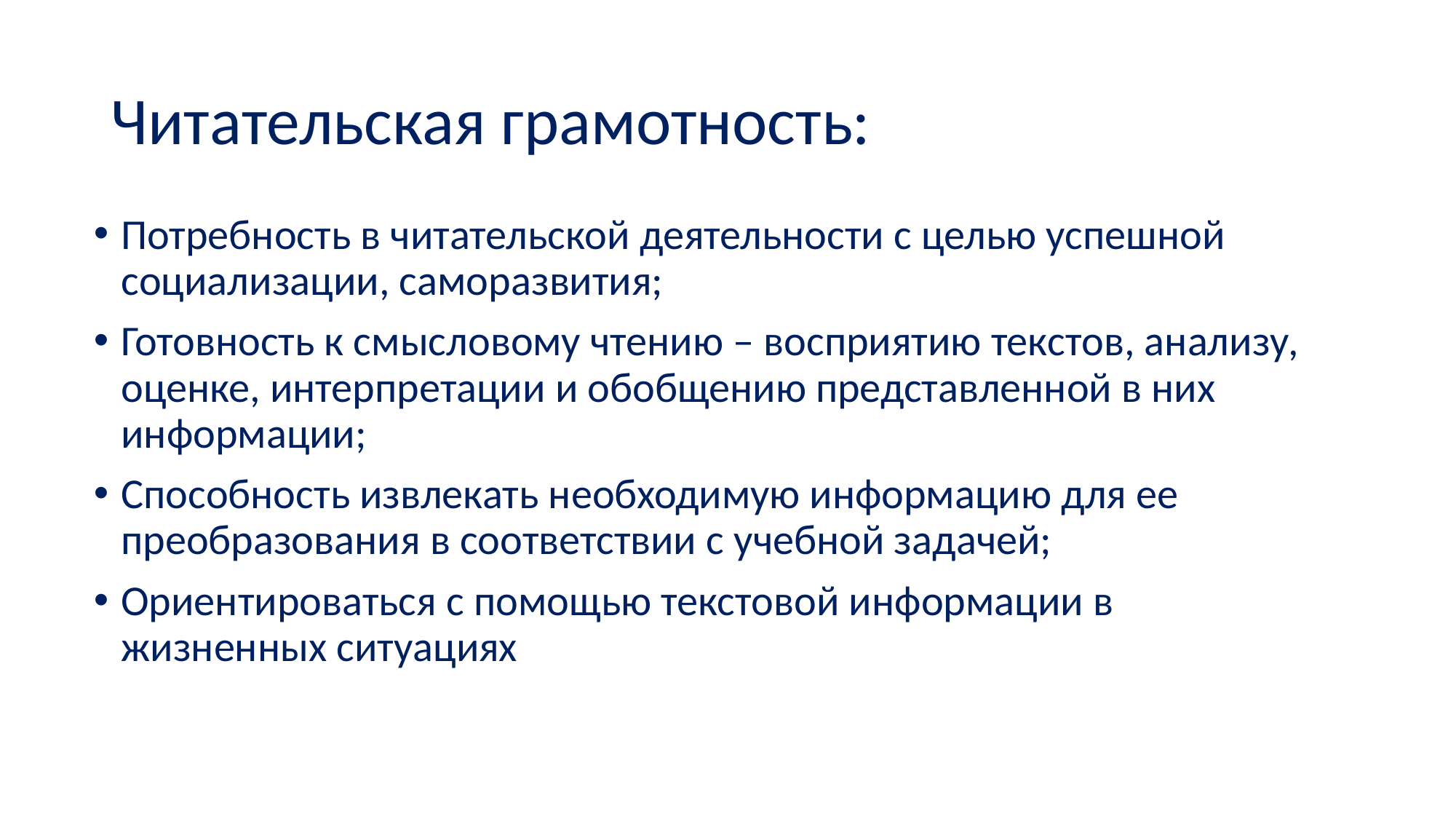

# Читательская грамотность:
Потребность в читательской деятельности с целью успешной социализации, саморазвития;
Готовность к смысловому чтению – восприятию текстов, анализу, оценке, интерпретации и обобщению представленной в них информации;
Способность извлекать необходимую информацию для ее преобразования в соответствии с учебной задачей;
Ориентироваться с помощью текстовой информации в жизненных ситуациях